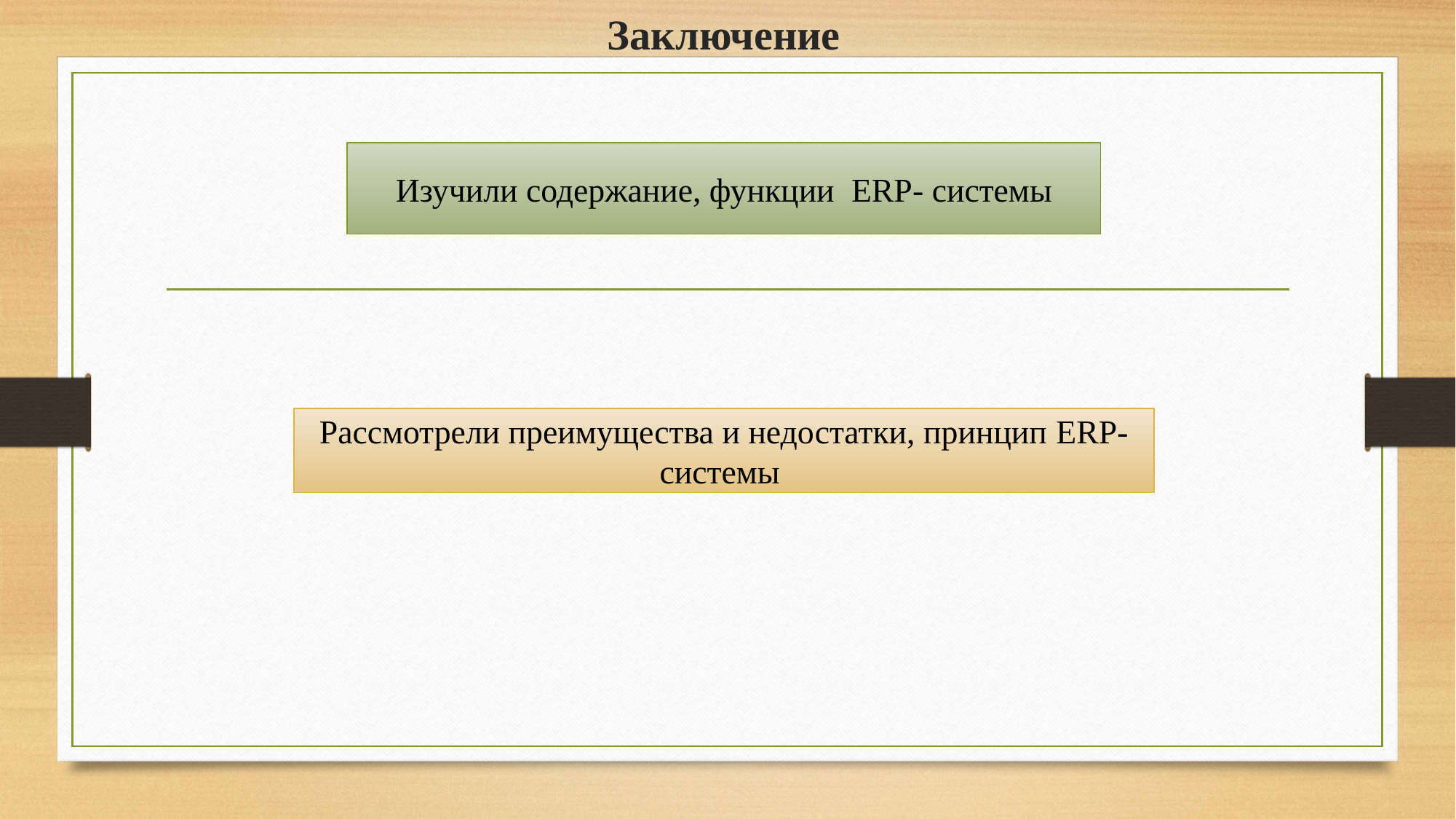

# Заключение

Изучили содержание, функции  ERP- системы

Рассмотрели преимущества и недостатки, принцип ERP-системы